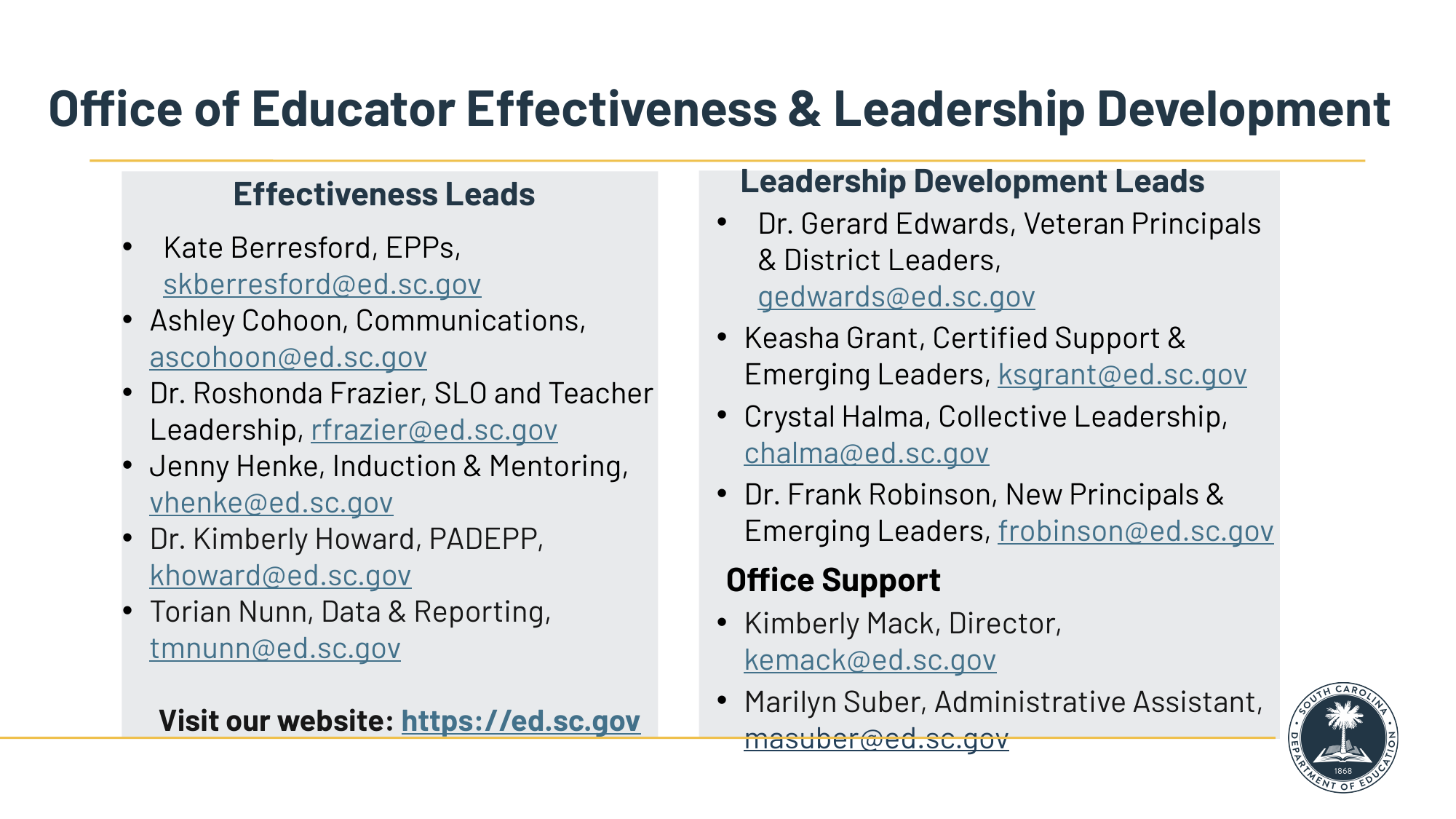

Office of Educator Effectiveness & Leadership Development

Leadership Development Leads
Effectiveness Leads
Dr. Gerard Edwards, Veteran Principals & District Leaders, gedwards@ed.sc.gov
Keasha Grant, Certified Support & Emerging Leaders, ksgrant@ed.sc.gov
Crystal Halma, Collective Leadership, chalma@ed.sc.gov
Dr. Frank Robinson, New Principals & Emerging Leaders, frobinson@ed.sc.gov
    Office Support
Kimberly Mack, Director, kemack@ed.sc.gov
Marilyn Suber, Administrative Assistant, masuber@ed.sc.gov
Kate Berresford, EPPs, skberresford@ed.sc.gov
Ashley Cohoon, Communications, ascohoon@ed.sc.gov
Dr. Roshonda Frazier, SLO and Teacher Leadership, rfrazier@ed.sc.gov
Jenny Henke, Induction & Mentoring, vhenke@ed.sc.gov
Dr. Kimberly Howard, PADEPP, khoward@ed.sc.gov
Torian Nunn, Data & Reporting, tmnunn@ed.sc.gov

Visit our website: https://ed.sc.gov